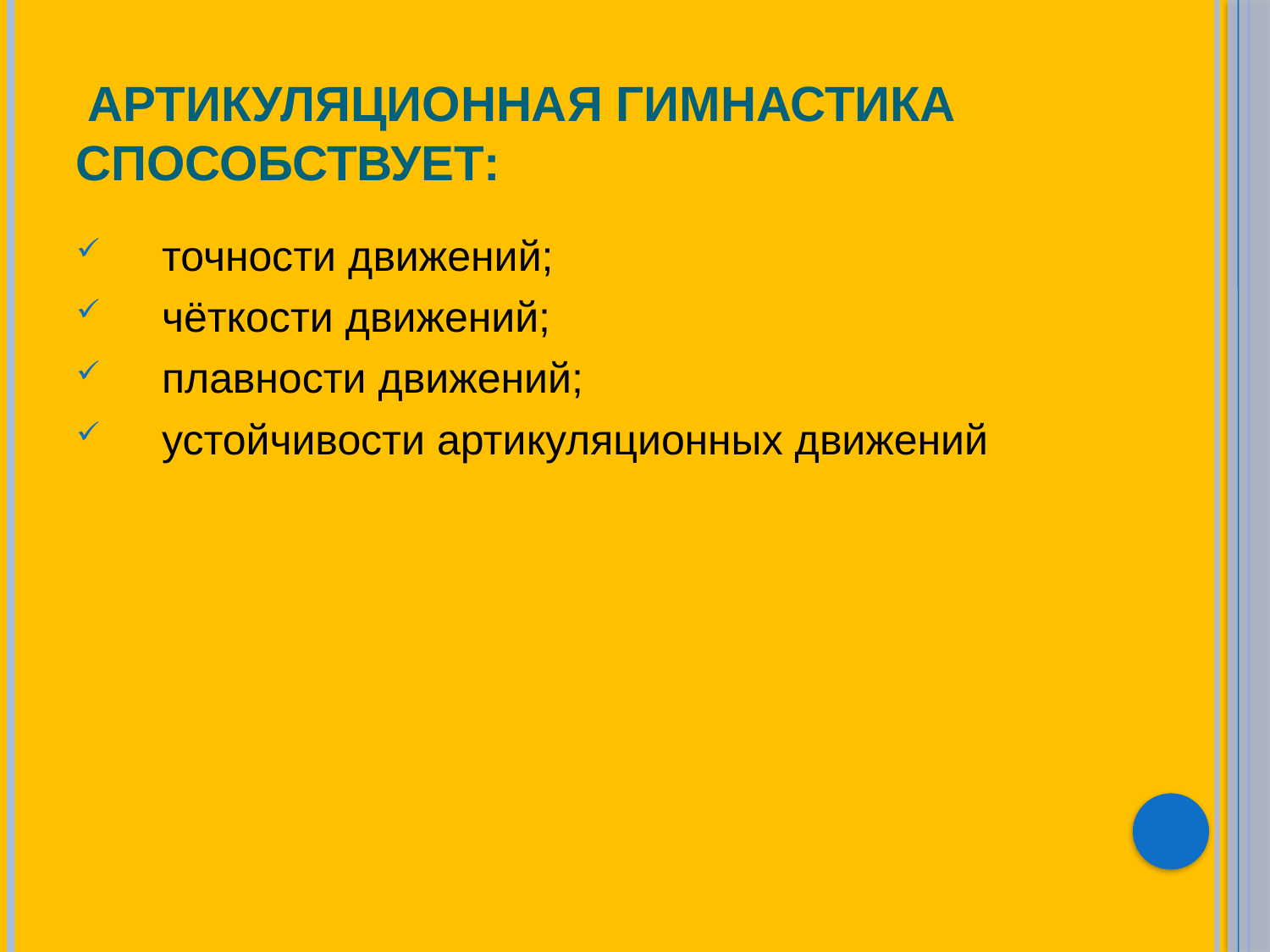

# Артикуляционная гимнастика способствует:
    точности движений;
    чёткости движений;
    плавности движений;
    устойчивости артикуляционных движений